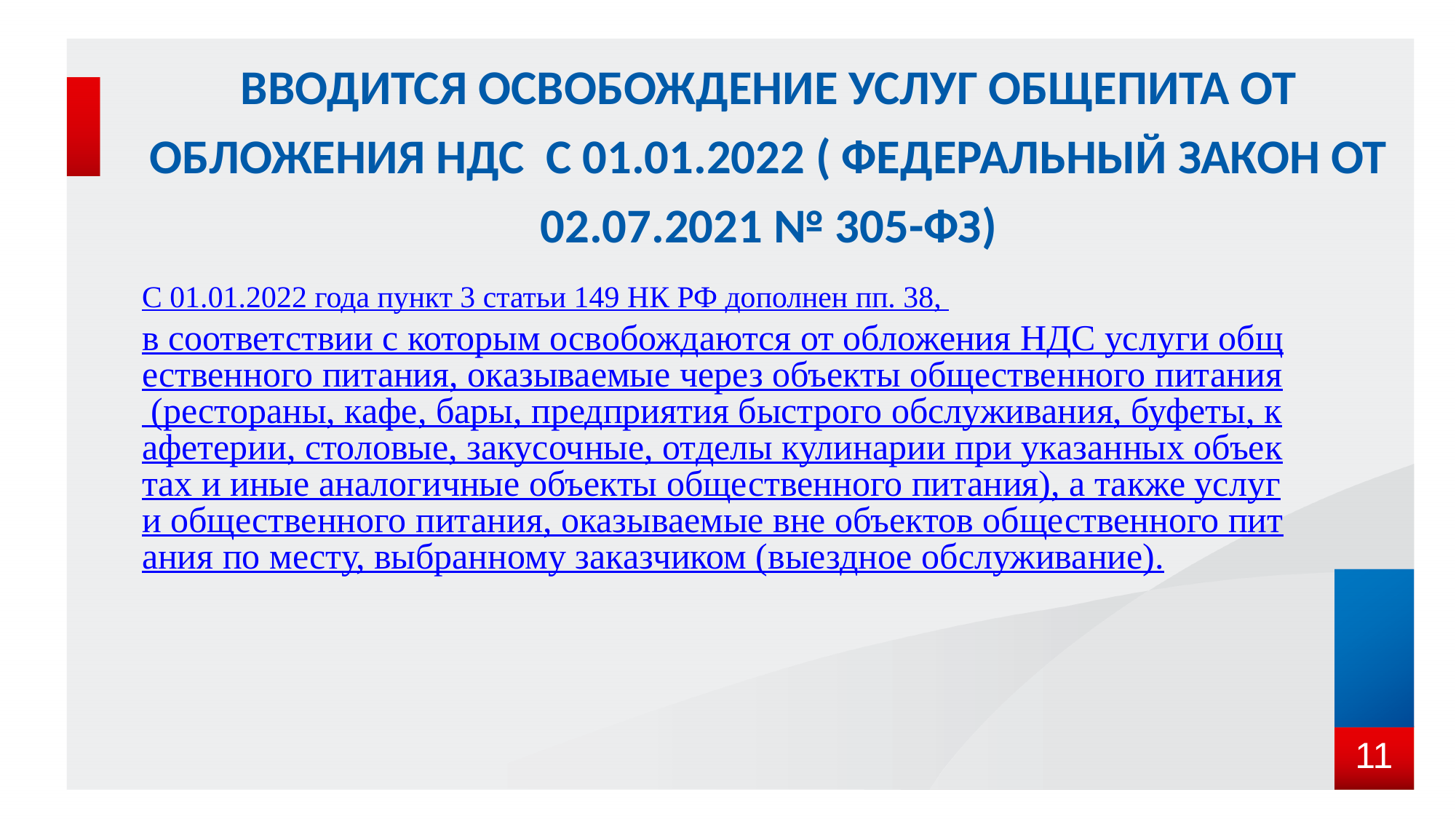

# Вводится освобождение услуг общепита от обложения НДС  с 01.01.2022 ( Федеральный Закон от 02.07.2021 № 305-ФЗ)
С 01.01.2022 года пункт 3 статьи 149 НК РФ дополнен пп. 38, в соответствии с которым освобождаются от обложения НДС услуги общественного питания, оказываемые через объекты общественного питания (рестораны, кафе, бары, предприятия быстрого обслуживания, буфеты, кафетерии, столовые, закусочные, отделы кулинарии при указанных объектах и иные аналогичные объекты общественного питания), а также услуги общественного питания, оказываемые вне объектов общественного питания по месту, выбранному заказчиком (выездное обслуживание).

11